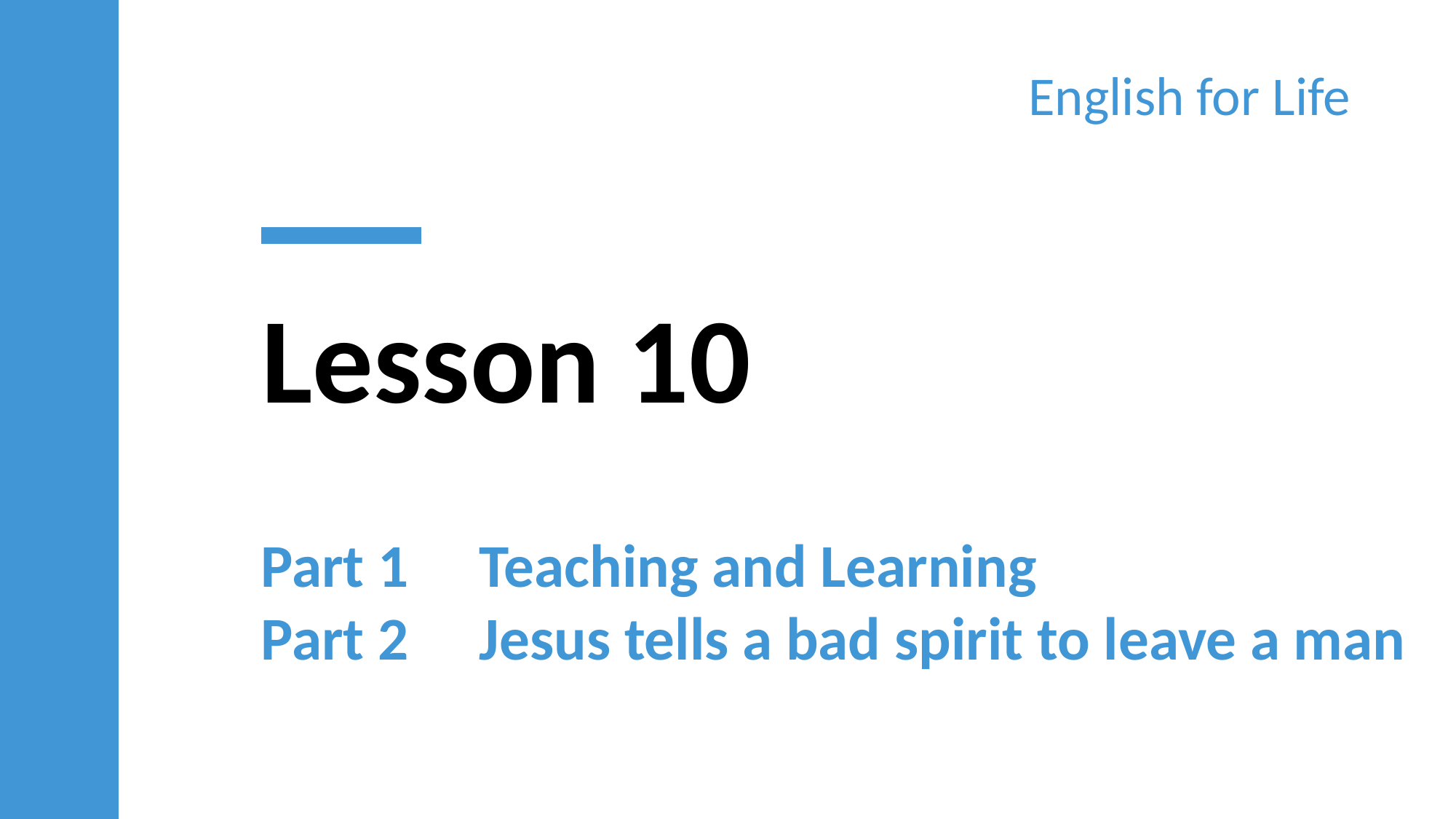

English for Life
Lesson 10
Part 1	Teaching and Learning
Part 2	Jesus tells a bad spirit to leave a man